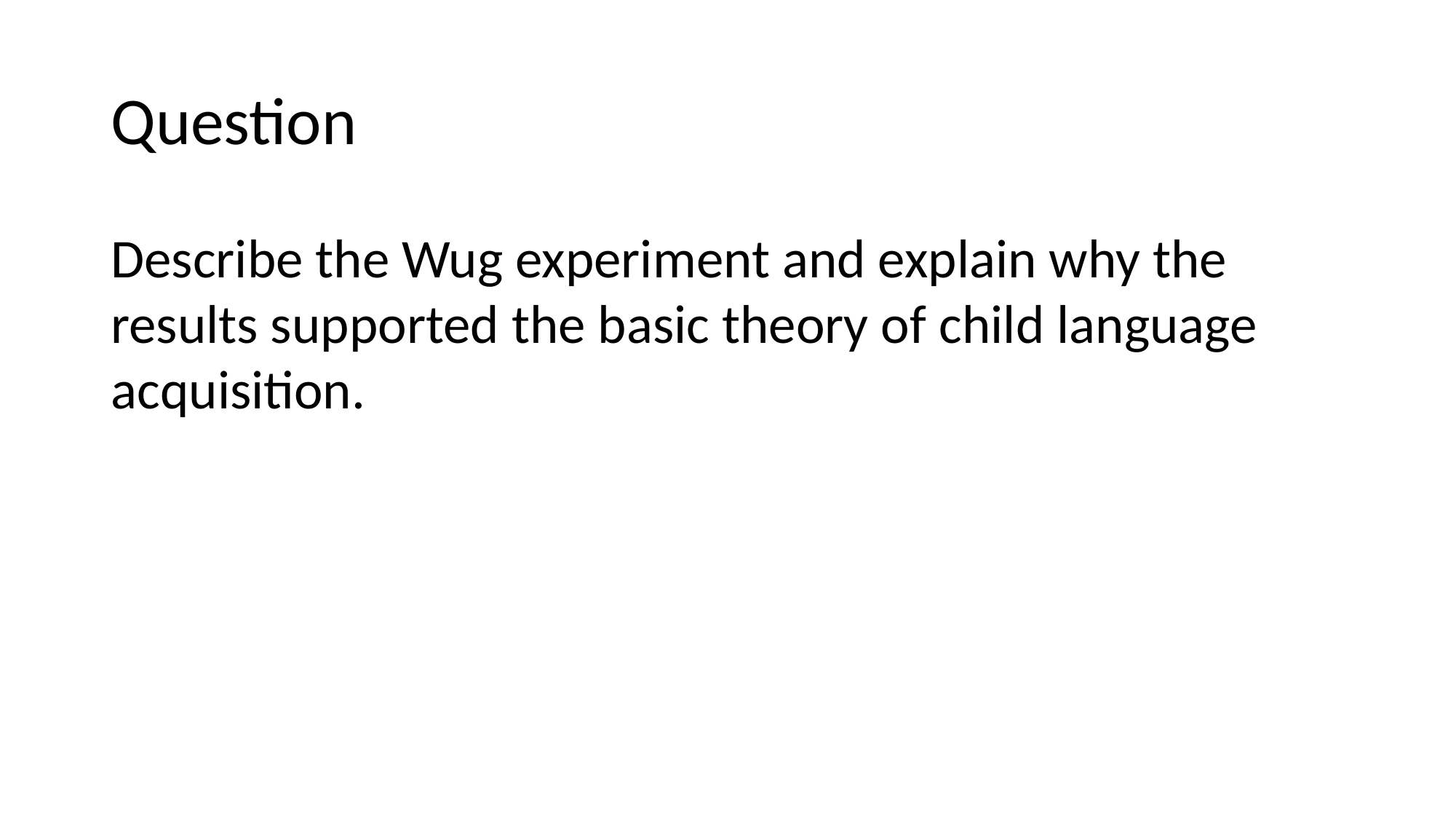

# Question
Describe the Wug experiment and explain why the results supported the basic theory of child language acquisition.